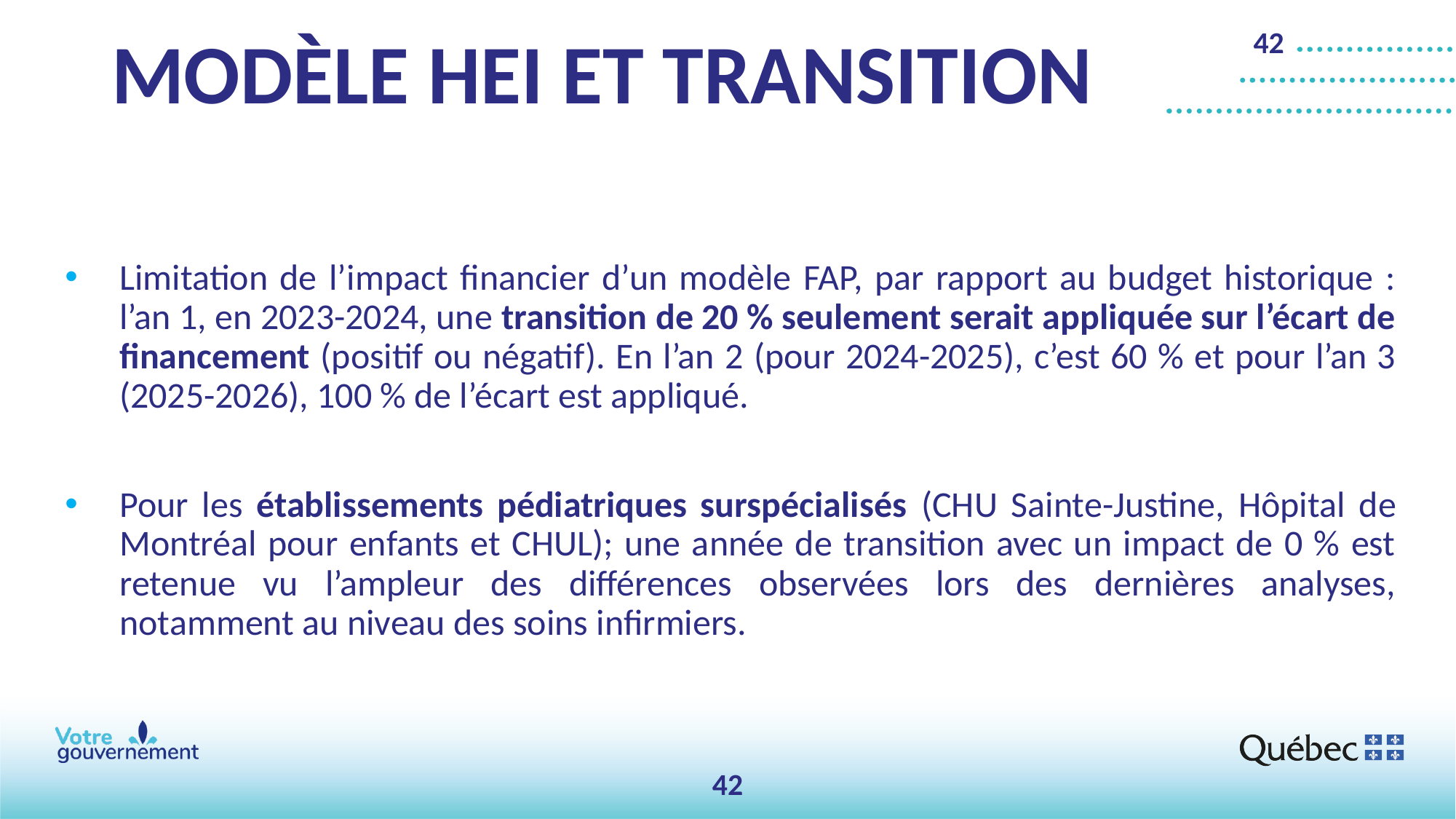

42
# Modèle HEI et transition

Limitation de l’impact financier d’un modèle FAP, par rapport au budget historique : l’an 1, en 2023-2024, une transition de 20 % seulement serait appliquée sur l’écart de financement (positif ou négatif). En l’an 2 (pour 2024-2025), c’est 60 % et pour l’an 3 (2025-2026), 100 % de l’écart est appliqué.

Pour les établissements pédiatriques surspécialisés (CHU Sainte-Justine, Hôpital de Montréal pour enfants et CHUL); une année de transition avec un impact de 0 % est retenue vu l’ampleur des différences observées lors des dernières analyses, notamment au niveau des soins infirmiers.

42